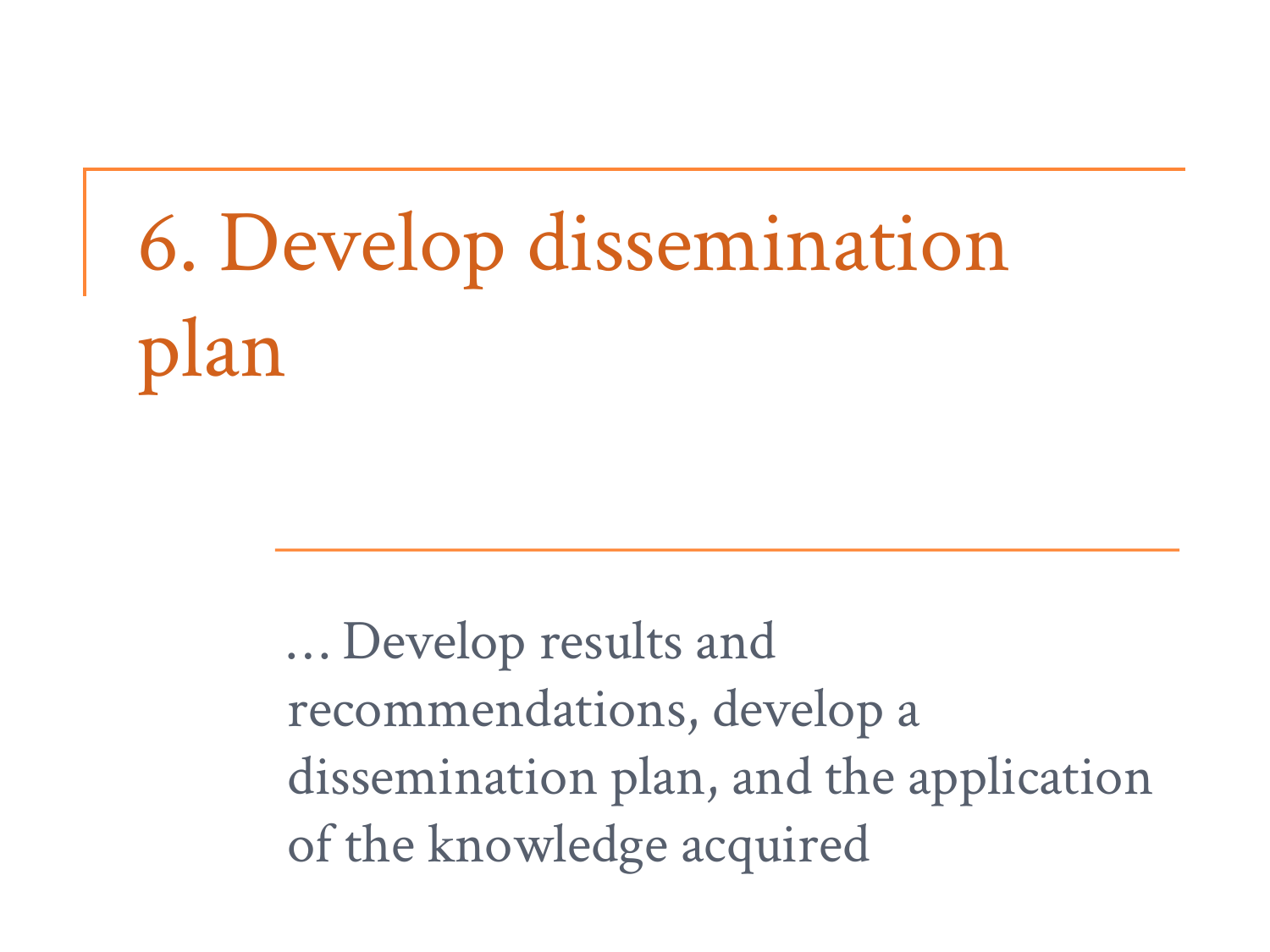

# 6. Develop dissemination plan
… Develop results and recommendations, develop a dissemination plan, and the application of the knowledge acquired